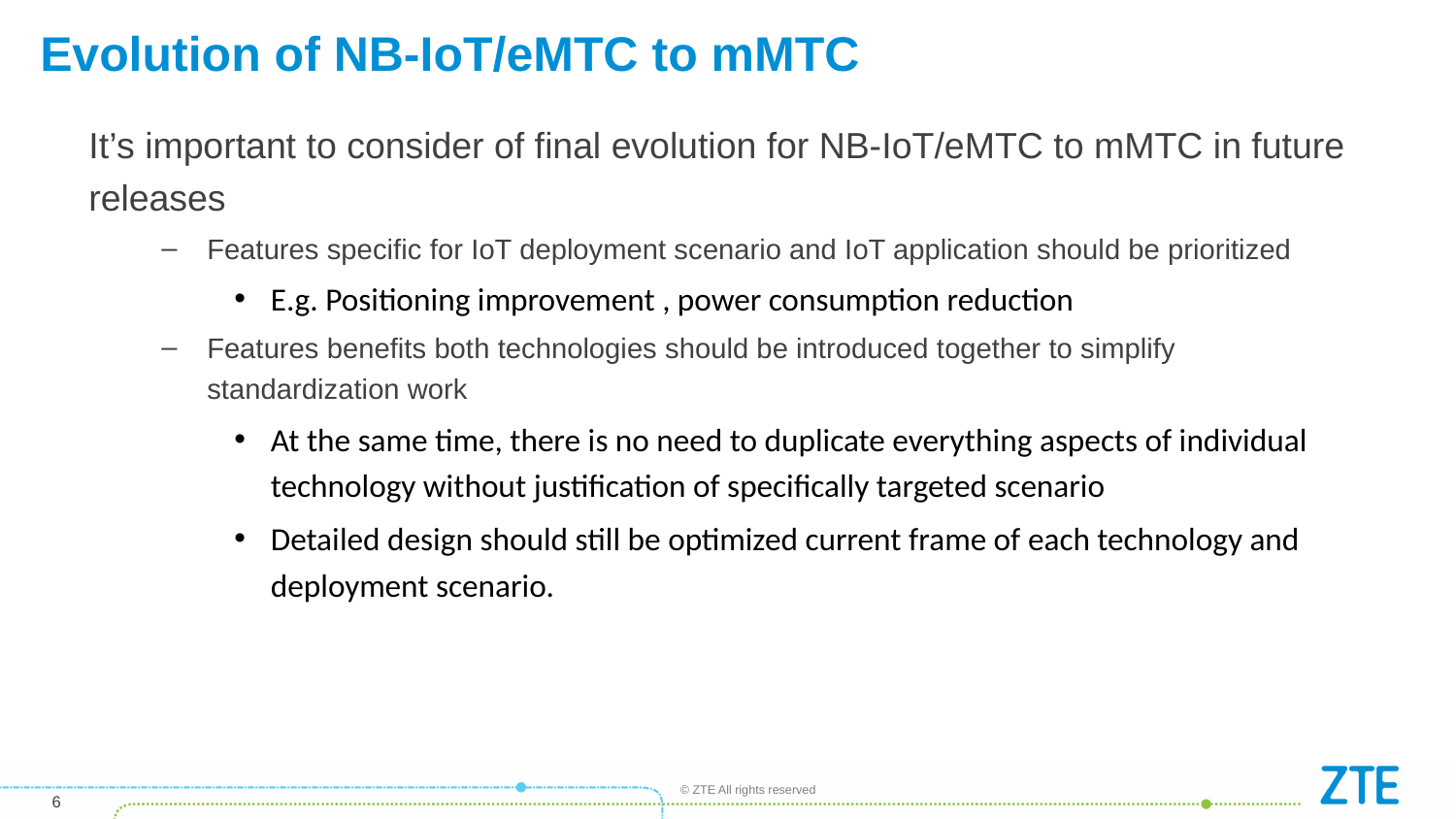

# Evolution of NB-IoT/eMTC to mMTC
It’s important to consider of final evolution for NB-IoT/eMTC to mMTC in future releases
Features specific for IoT deployment scenario and IoT application should be prioritized
E.g. Positioning improvement , power consumption reduction
Features benefits both technologies should be introduced together to simplify standardization work
At the same time, there is no need to duplicate everything aspects of individual technology without justification of specifically targeted scenario
Detailed design should still be optimized current frame of each technology and deployment scenario.